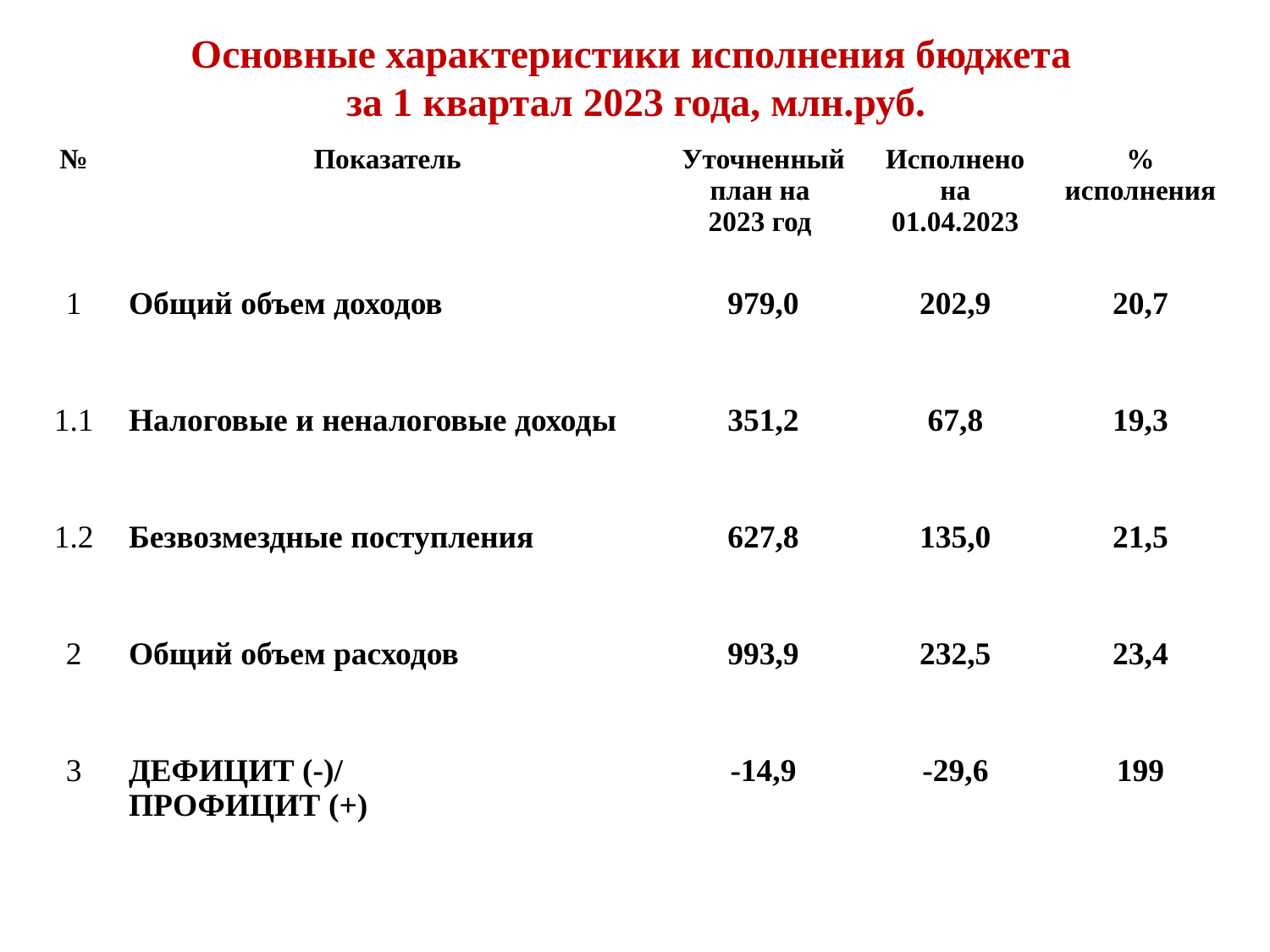

# Основные характеристики исполнения бюджета за 1 квартал 2023 года, млн.руб.
| № | Показатель | Уточненный план на 2023 год | Исполнено на 01.04.2023 | % исполнения |
| --- | --- | --- | --- | --- |
| 1 | Общий объем доходов | 979,0 | 202,9 | 20,7 |
| 1.1 | Налоговые и неналоговые доходы | 351,2 | 67,8 | 19,3 |
| 1.2 | Безвозмездные поступления | 627,8 | 135,0 | 21,5 |
| 2 | Общий объем расходов | 993,9 | 232,5 | 23,4 |
| 3 | ДЕФИЦИТ (-)/ ПРОФИЦИТ (+) | -14,9 | -29,6 | 199 |